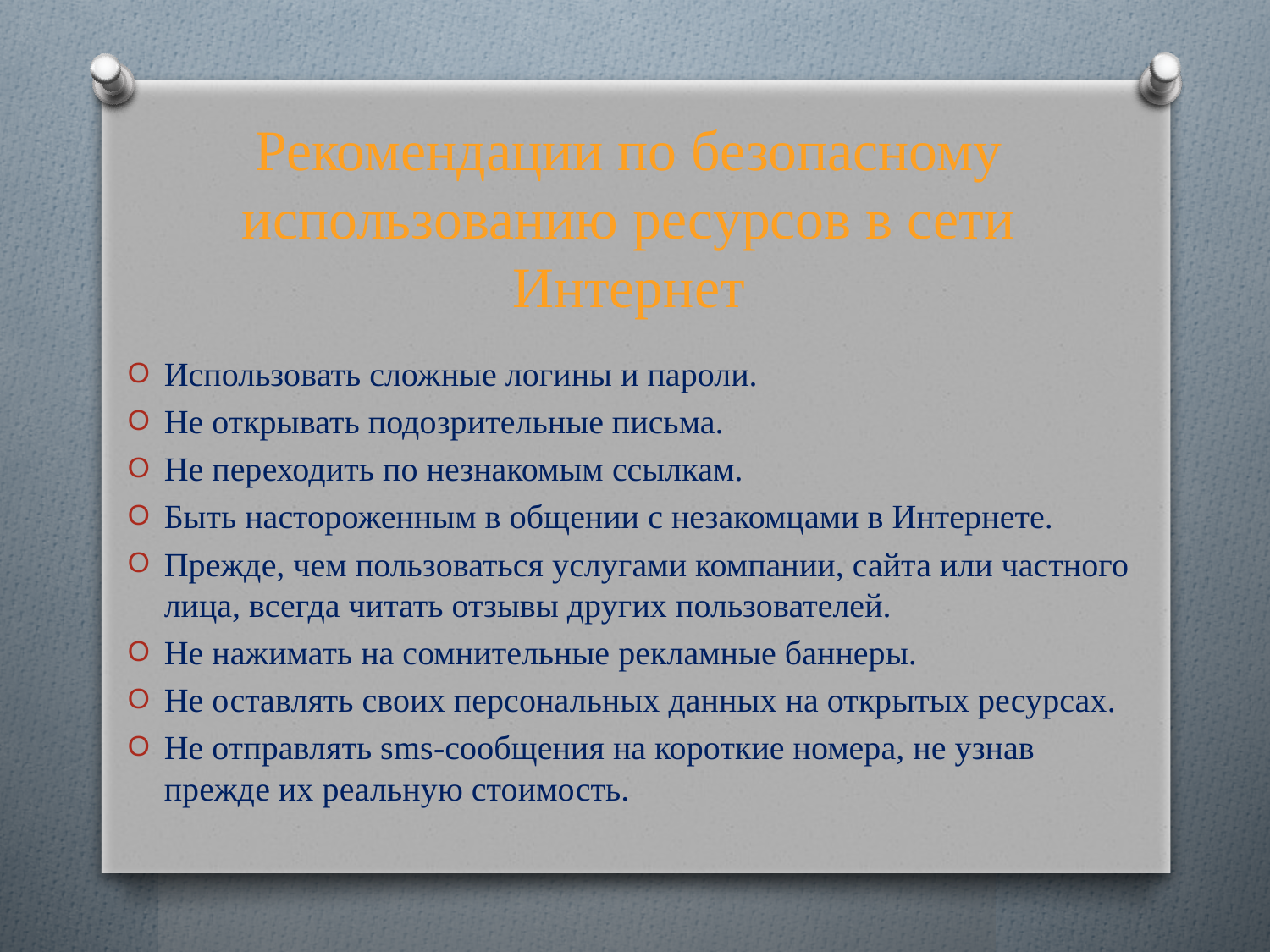

# Рекомендации по безопасному использованию ресурсов в сети Интернет
Использовать сложные логины и пароли.
Не открывать подозрительные письма.
Не переходить по незнакомым ссылкам.
Быть настороженным в общении с незакомцами в Интернете.
Прежде, чем пользоваться услугами компании, сайта или частного лица, всегда читать отзывы других пользователей.
Не нажимать на сомнительные рекламные баннеры.
Не оставлять своих персональных данных на открытых ресурсах.
Не отправлять sms-сообщения на короткие номера, не узнав прежде их реальную стоимость.